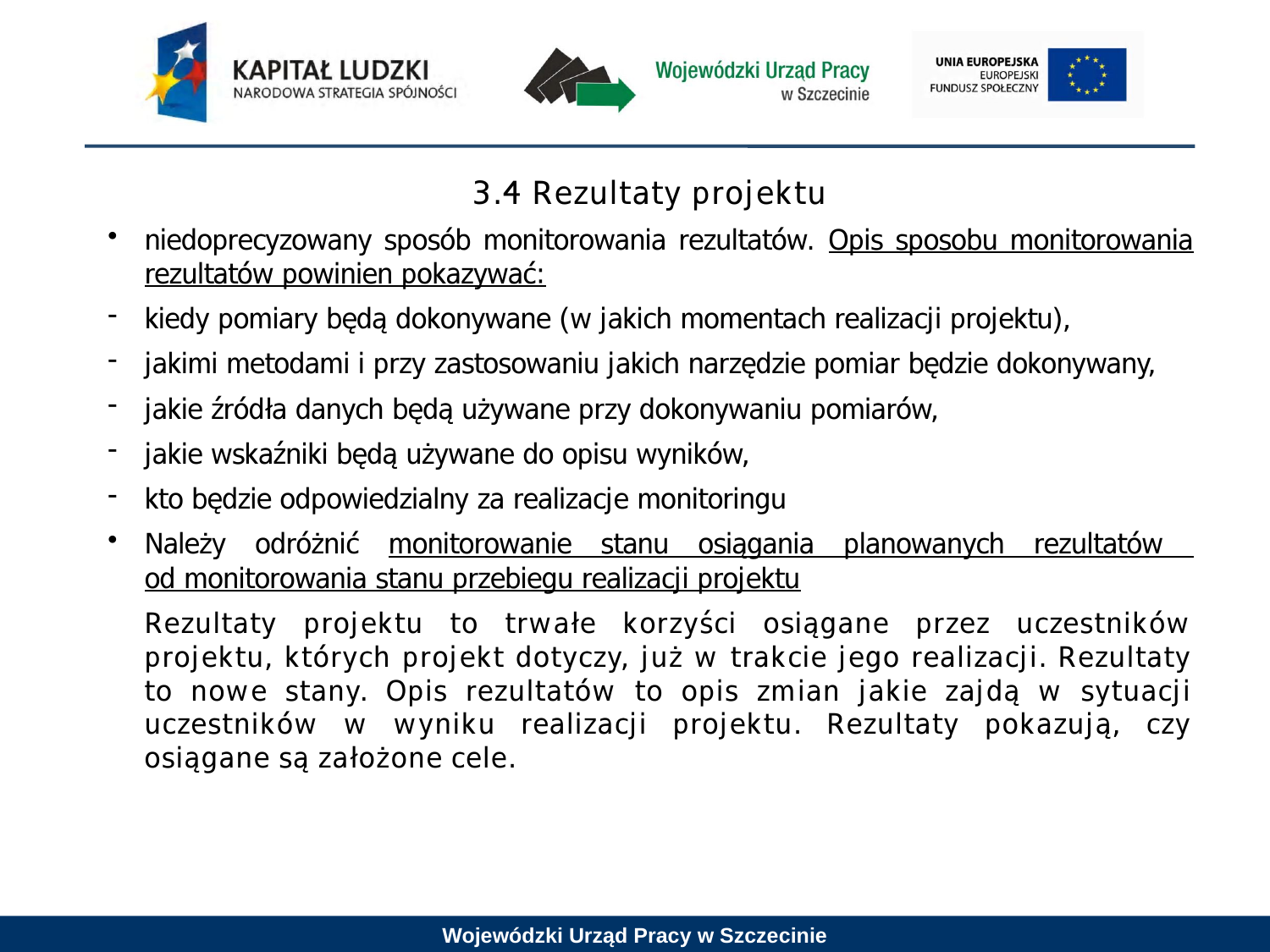

3.4 Rezultaty projektu
niedoprecyzowany sposób monitorowania rezultatów. Opis sposobu monitorowania rezultatów powinien pokazywać:
kiedy pomiary będą dokonywane (w jakich momentach realizacji projektu),
jakimi metodami i przy zastosowaniu jakich narzędzie pomiar będzie dokonywany,
jakie źródła danych będą używane przy dokonywaniu pomiarów,
jakie wskaźniki będą używane do opisu wyników,
kto będzie odpowiedzialny za realizacje monitoringu
Należy odróżnić monitorowanie stanu osiągania planowanych rezultatów
od monitorowania stanu przebiegu realizacji projektu
	Rezultaty projektu to trwałe korzyści osiągane przez uczestników projektu, których projekt dotyczy, już w trakcie jego realizacji. Rezultaty to nowe stany. Opis rezultatów to opis zmian jakie zajdą w sytuacji uczestników w wyniku realizacji projektu. Rezultaty pokazują, czy osiągane są założone cele.